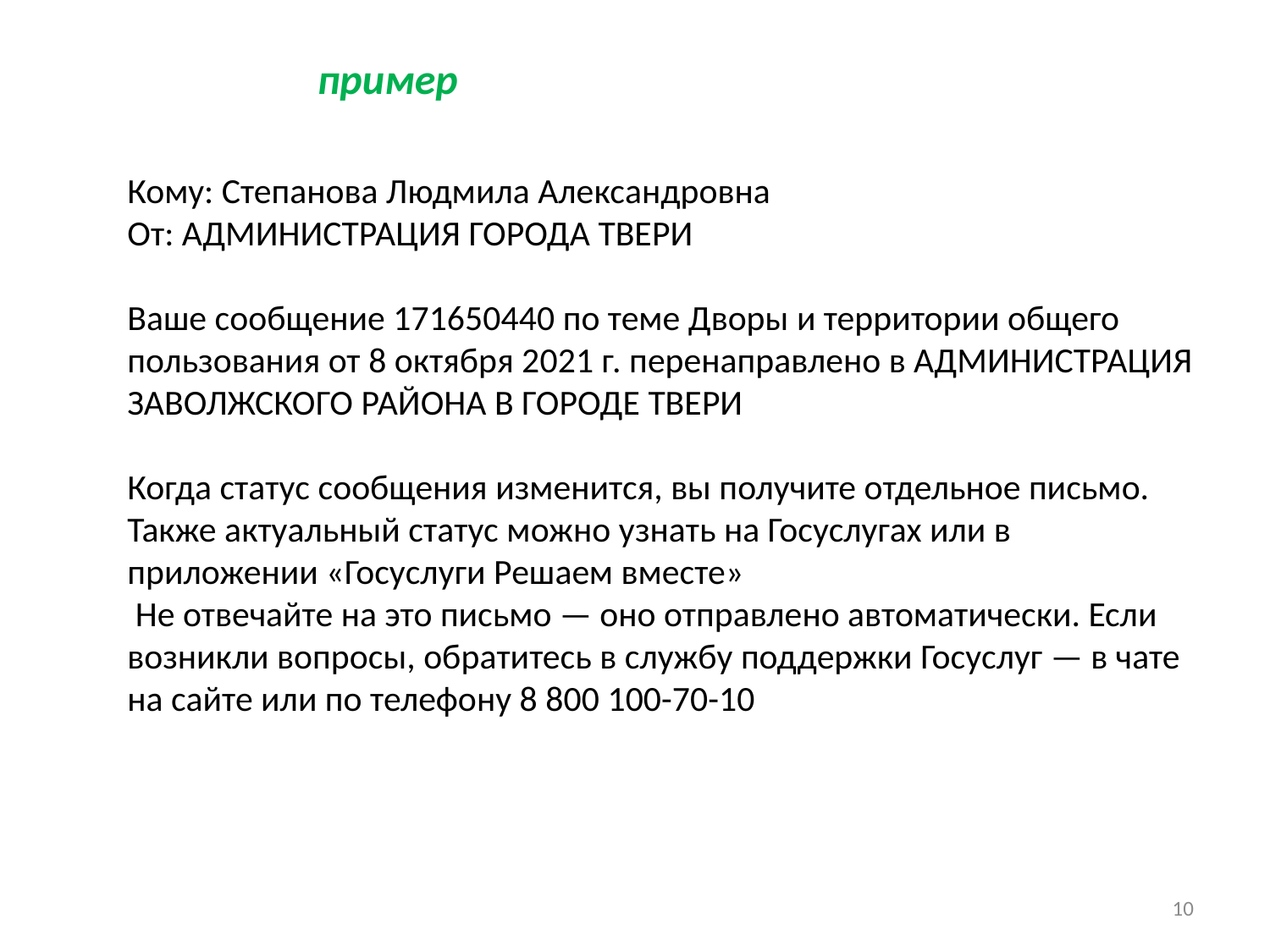

пример
Кому: Степанова Людмила Александровна
От: АДМИНИСТРАЦИЯ ГОРОДА ТВЕРИ

Ваше сообщение 171650440 по теме Дворы и территории общего пользования от 8 октября 2021 г. перенаправлено в АДМИНИСТРАЦИЯ ЗАВОЛЖСКОГО РАЙОНА В ГОРОДЕ ТВЕРИ

Когда статус сообщения изменится, вы получите отдельное письмо. Также актуальный статус можно узнать на Госуслугах или в приложении «Госуслуги Решаем вместе»
 Не отвечайте на это письмо — оно отправлено автоматически. Если возникли вопросы, обратитесь в службу поддержки Госуслуг — в чате на сайте или по телефону 8 800 100-70-10
10